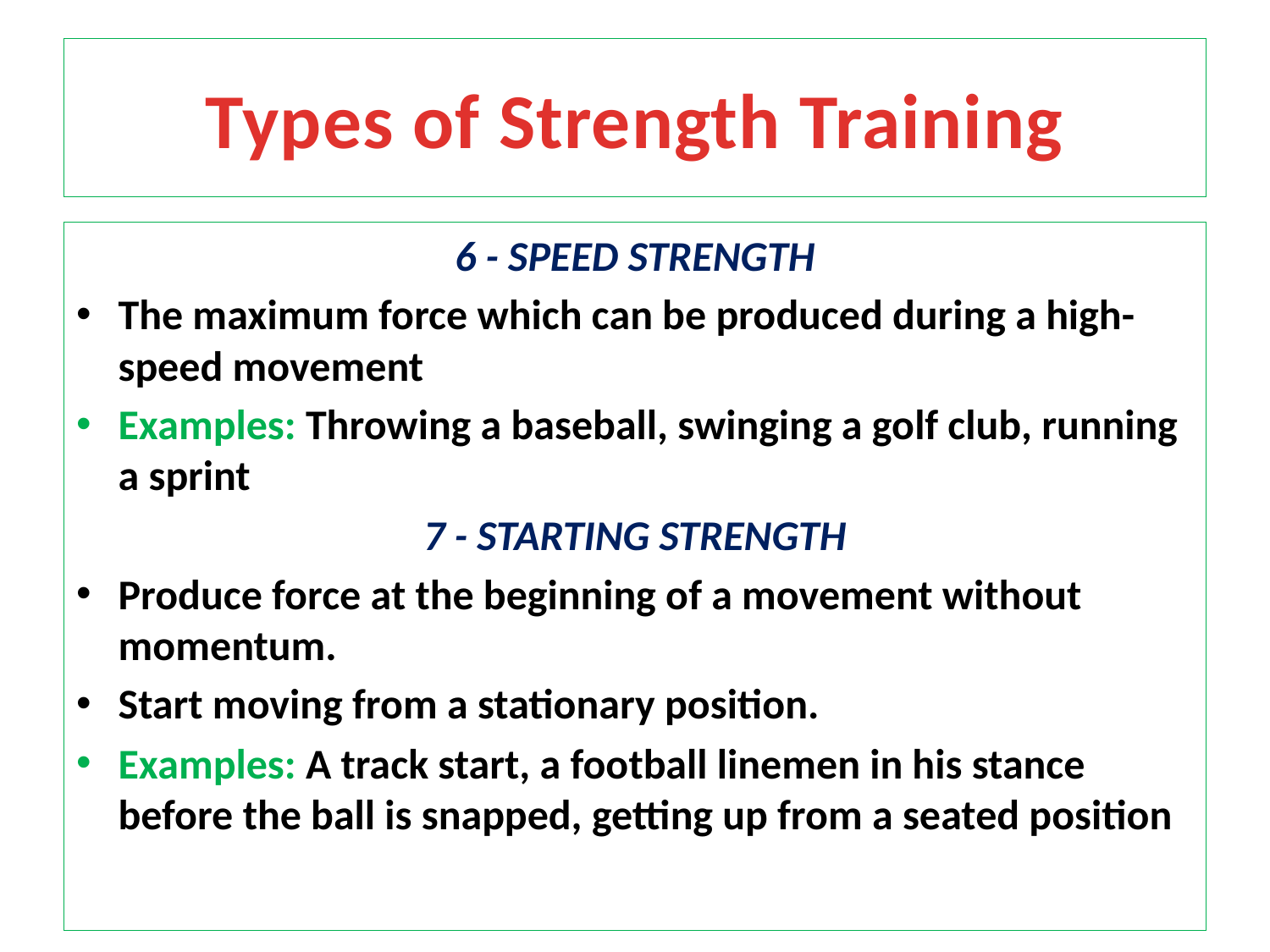

# Types of Strength Training
6 - SPEED STRENGTH
The maximum force which can be produced during a high-speed movement
Examples: Throwing a baseball, swinging a golf club, running a sprint
7 - STARTING STRENGTH
Produce force at the beginning of a movement without momentum.
Start moving from a stationary position.
Examples: A track start, a football linemen in his stance before the ball is snapped, getting up from a seated position